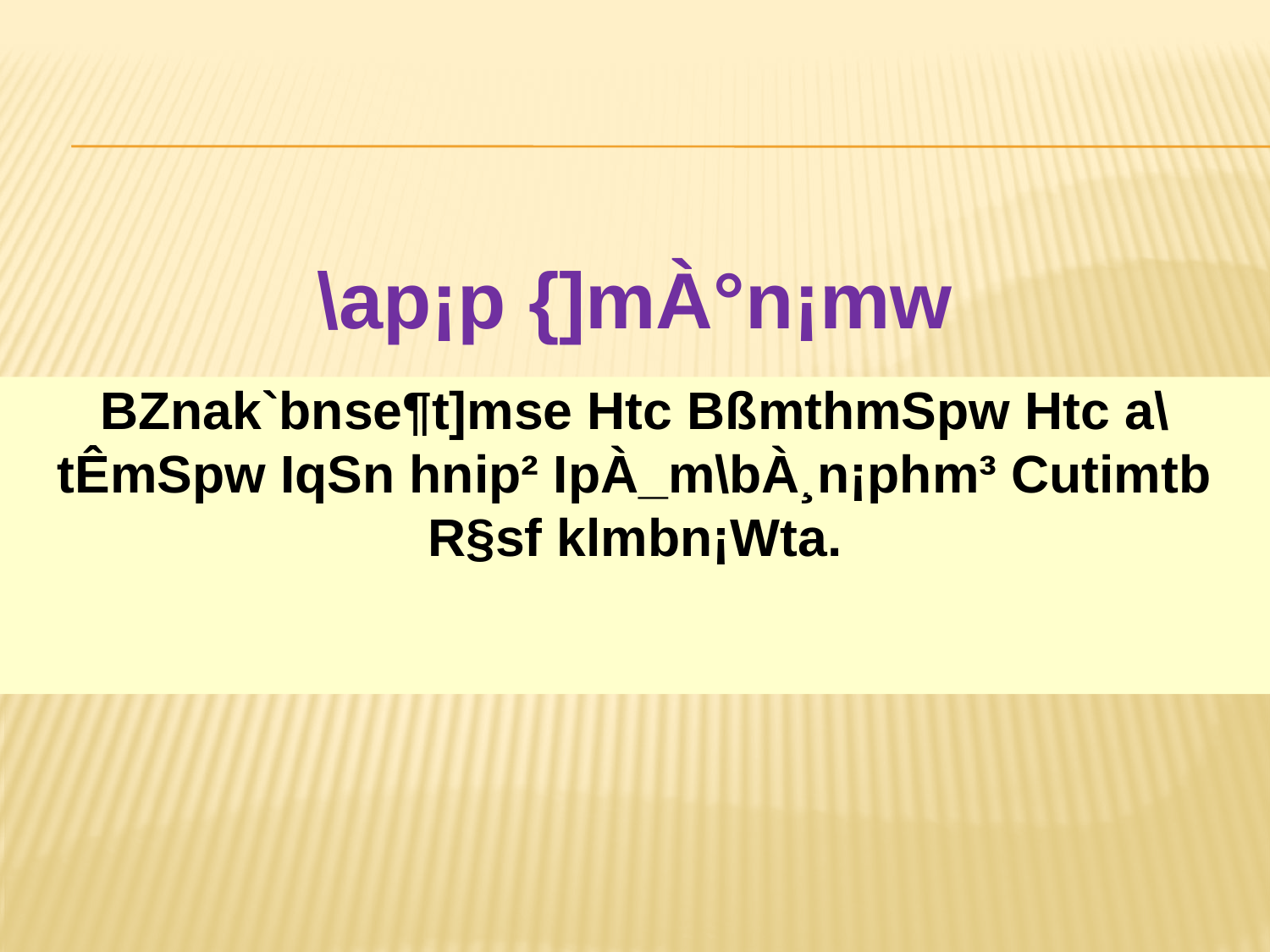

\ap¡p {]mÀ°n¡mw

BZnak`bnse¶t]mse Htc BßmthmSpw Htc a\tÊmSpw IqSn hnip² IpÀ_m\bÀ¸n¡phm³ Cutimtb R§sf klmbn¡Wta.